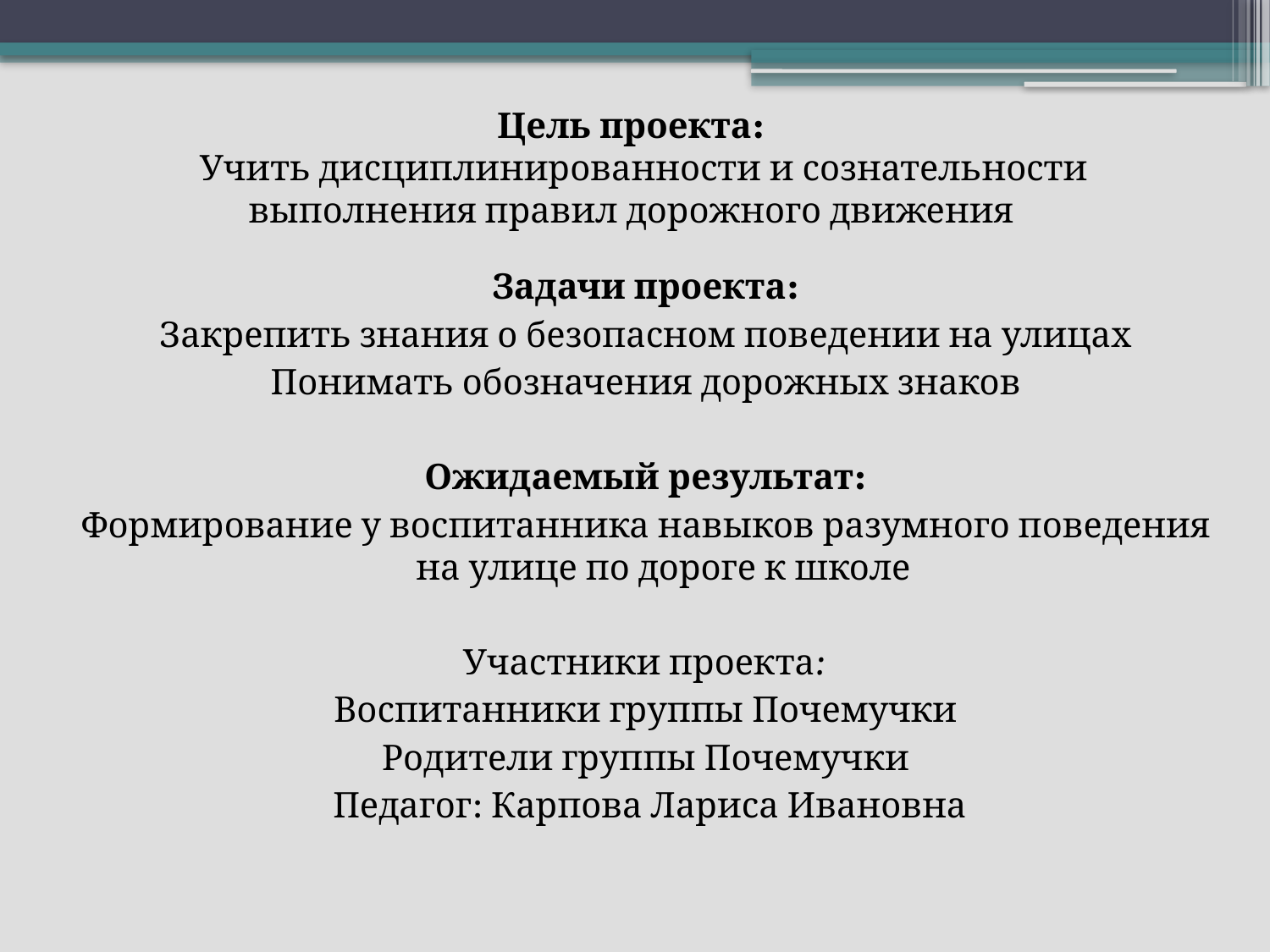

# Цель проекта:    Учить дисциплинированности и сознательности выполнения правил дорожного движения
Задачи проекта:
 Закрепить знания о безопасном поведении на улицах
Понимать обозначения дорожных знаков

Ожидаемый результат:
Формирование у воспитанника навыков разумного поведения на улице по дороге к школе

Участники проекта:
Воспитанники группы Почемучки
Родители группы Почемучки
 Педагог: Карпова Лариса Ивановна